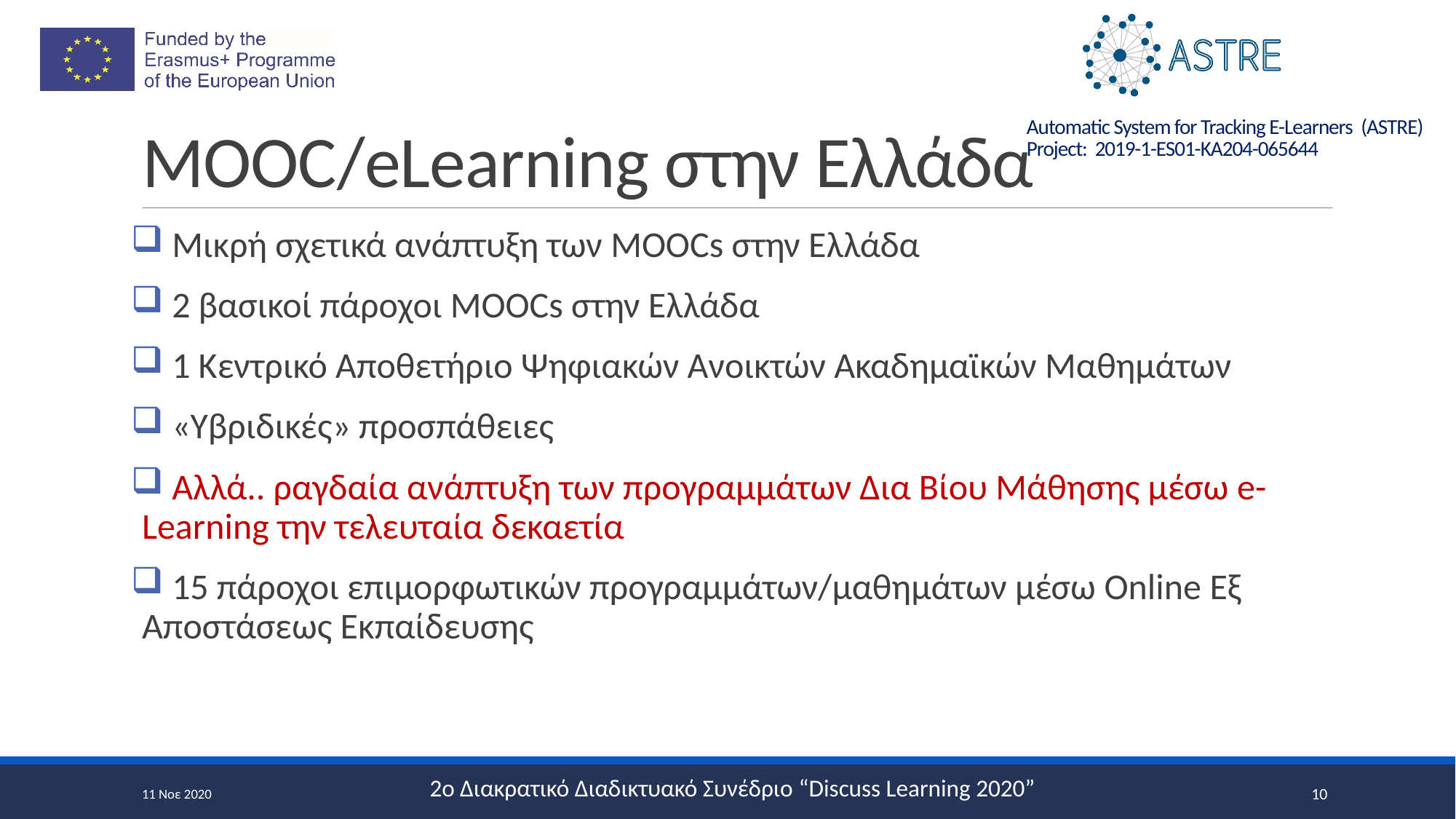

# MOOC/eLearning στην Ελλάδα
 Μικρή σχετικά ανάπτυξη των MOOCs στην Ελλάδα
 2 βασικοί πάροχοι MOOCs στην Ελλάδα
 1 Κεντρικό Αποθετήριο Ψηφιακών Ανοικτών Ακαδημαϊκών Μαθημάτων
 «Υβριδικές» προσπάθειες
 Αλλά.. ραγδαία ανάπτυξη των προγραμμάτων Δια Βίου Μάθησης μέσω e-Learning την τελευταία δεκαετία
 15 πάροχοι επιμορφωτικών προγραμμάτων/μαθημάτων μέσω Online Εξ Αποστάσεως Εκπαίδευσης
11 Νοε 2020
10